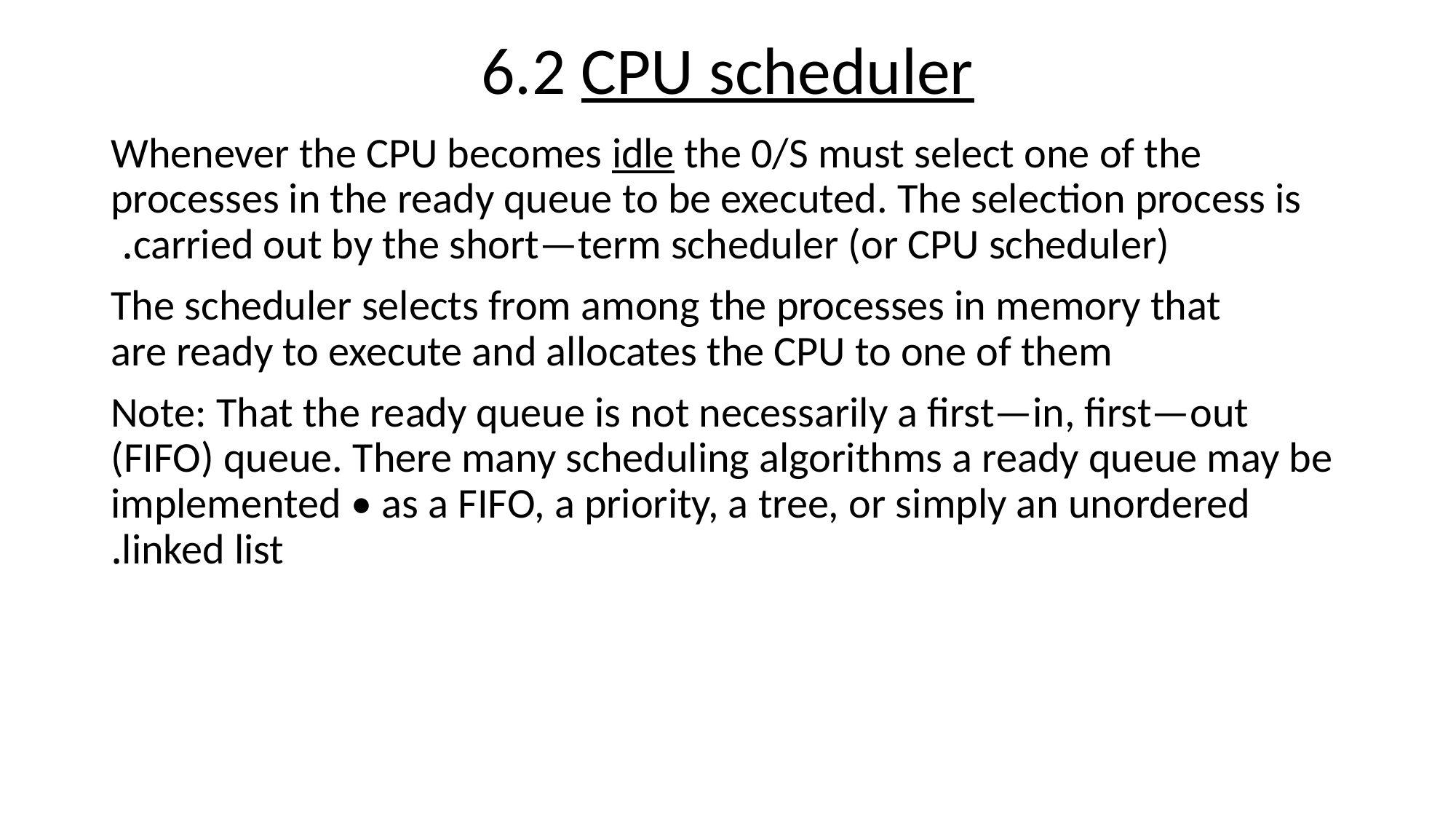

# 6.2 CPU scheduler

 Whenever the CPU becomes idle the 0/S must select one of the processes in the ready queue to be executed. The selection process is carried out by the short—term scheduler (or CPU scheduler).
      The scheduler selects from among the processes in memory that are ready to execute and allocates the CPU to one of them
Note: That the ready queue is not necessarily a first—in, first—out (FIFO) queue. There many scheduling algorithms a ready queue may be implemented • as a FIFO, a priority, a tree, or simply an unordered linked list.